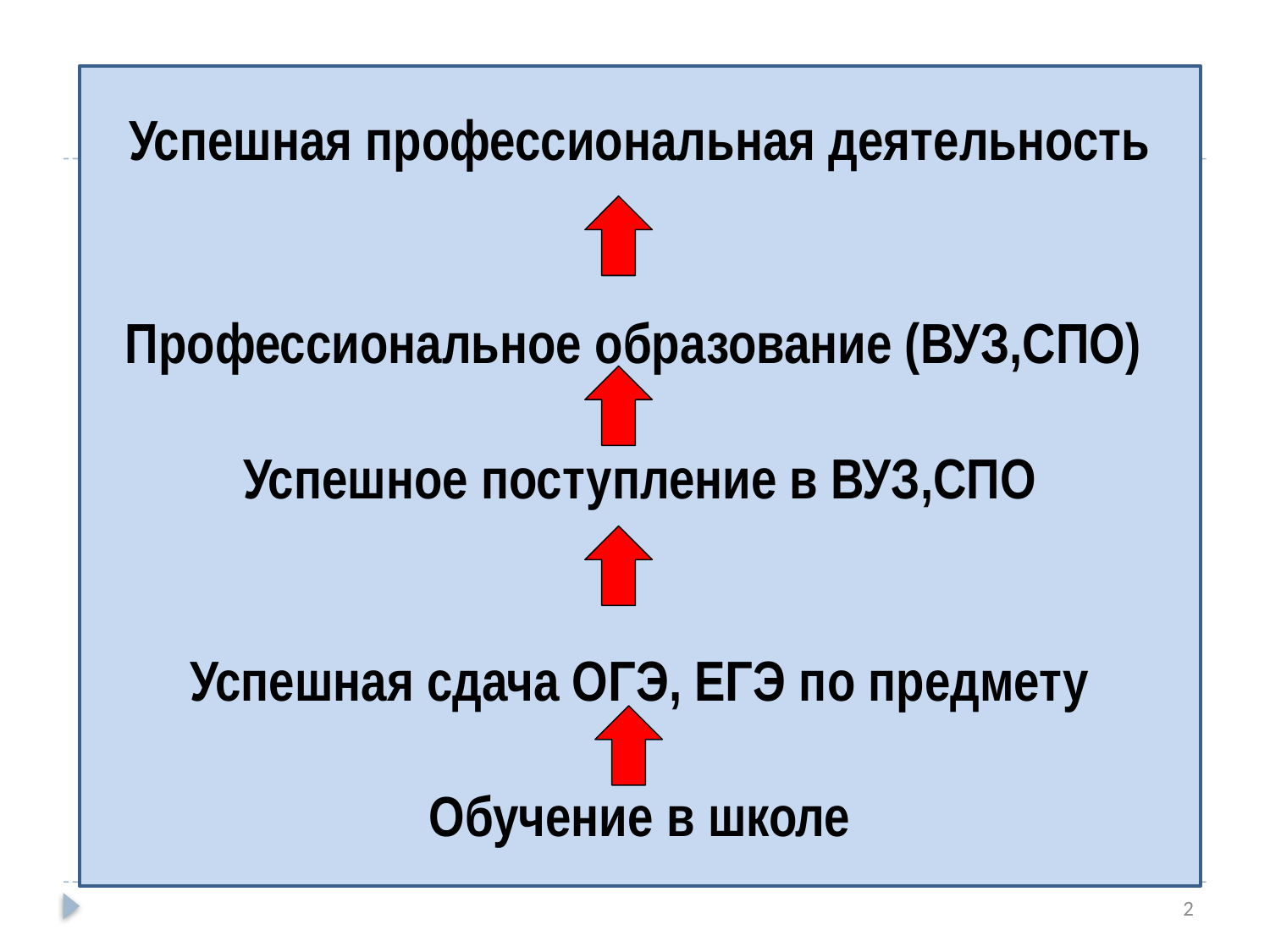

Успешная профессиональная деятельность

Профессиональное образование (ВУЗ,СПО)

Успешное поступление в ВУЗ,СПО

Успешная сдача ОГЭ, ЕГЭ по предмету

Обучение в школе

2